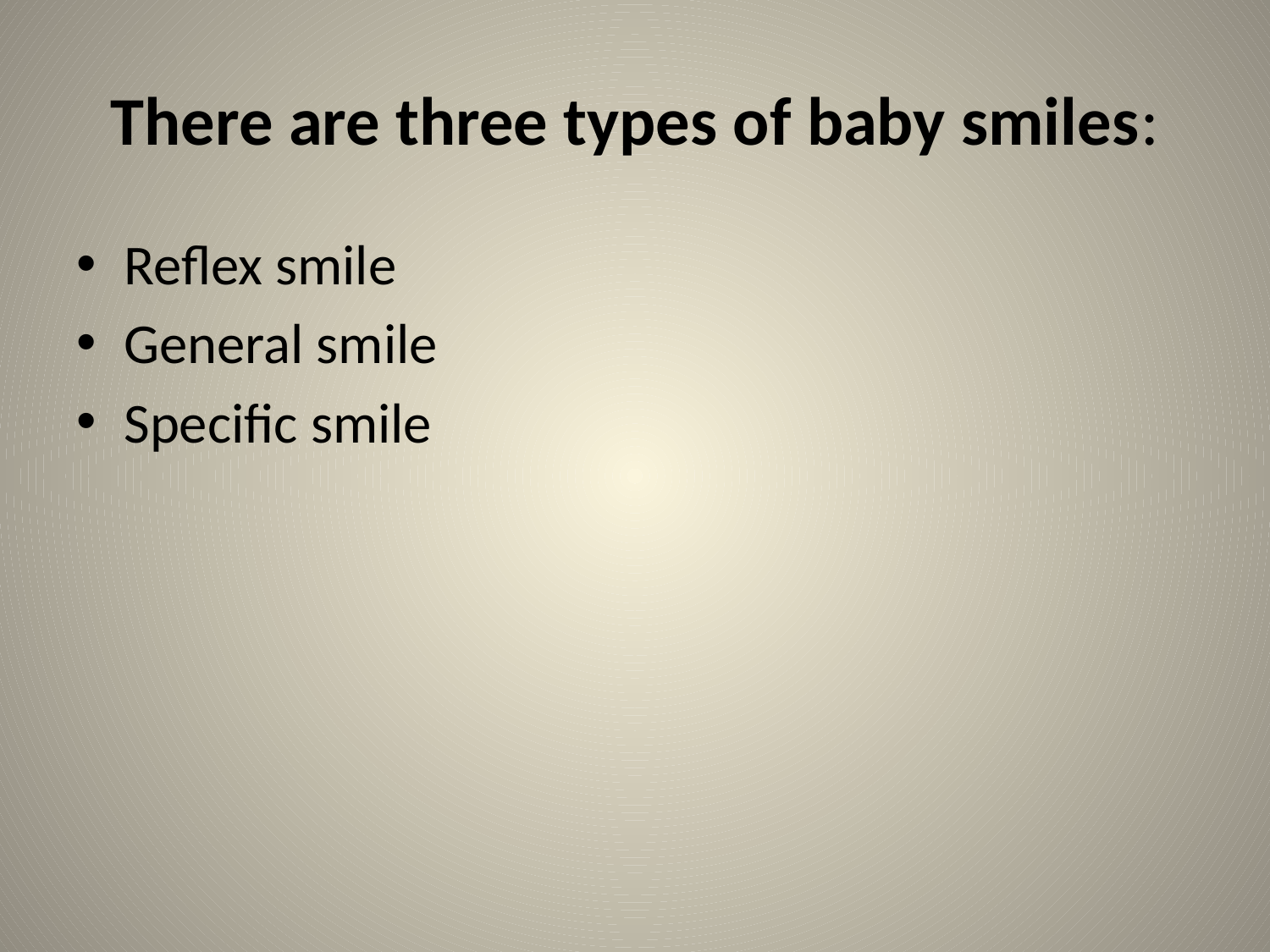

# There are three types of baby smiles:
Reflex smile
General smile
Specific smile